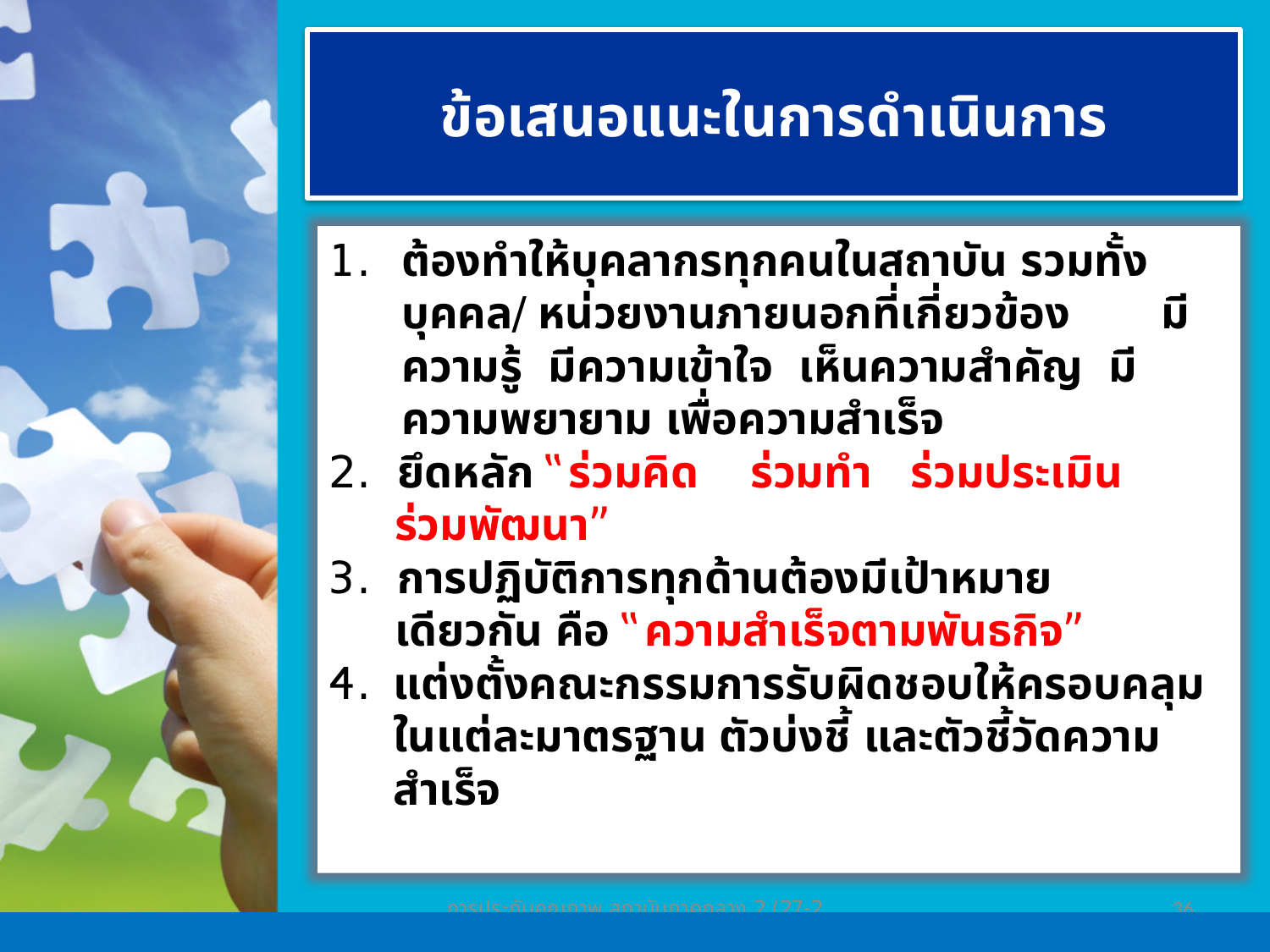

ข้อเสนอแนะในการดำเนินการ
ต้องทำให้บุคลากรทุกคนในสถาบัน รวมทั้งบุคคล/หน่วยงานภายนอกที่เกี่ยวข้อง       มีความรู้  มีความเข้าใจ  เห็นความสำคัญ  มีความพยายาม เพื่อความสำเร็จ
2.  ยึดหลัก “ร่วมคิด    ร่วมทำ   ร่วมประเมิน
     ร่วมพัฒนา”
3.  การปฏิบัติการทุกด้านต้องมีเป้าหมาย
     เดียวกัน คือ “ความสำเร็จตามพันธกิจ”
แต่งตั้งคณะกรรมการรับผิดชอบให้ครอบคลุมในแต่ละมาตรฐาน ตัวบ่งชี้ และตัวชี้วัดความสำเร็จ

การประกันคุณภาพ สถาบันภาคกลาง 2 (27-28 เม.ย. 60)
36